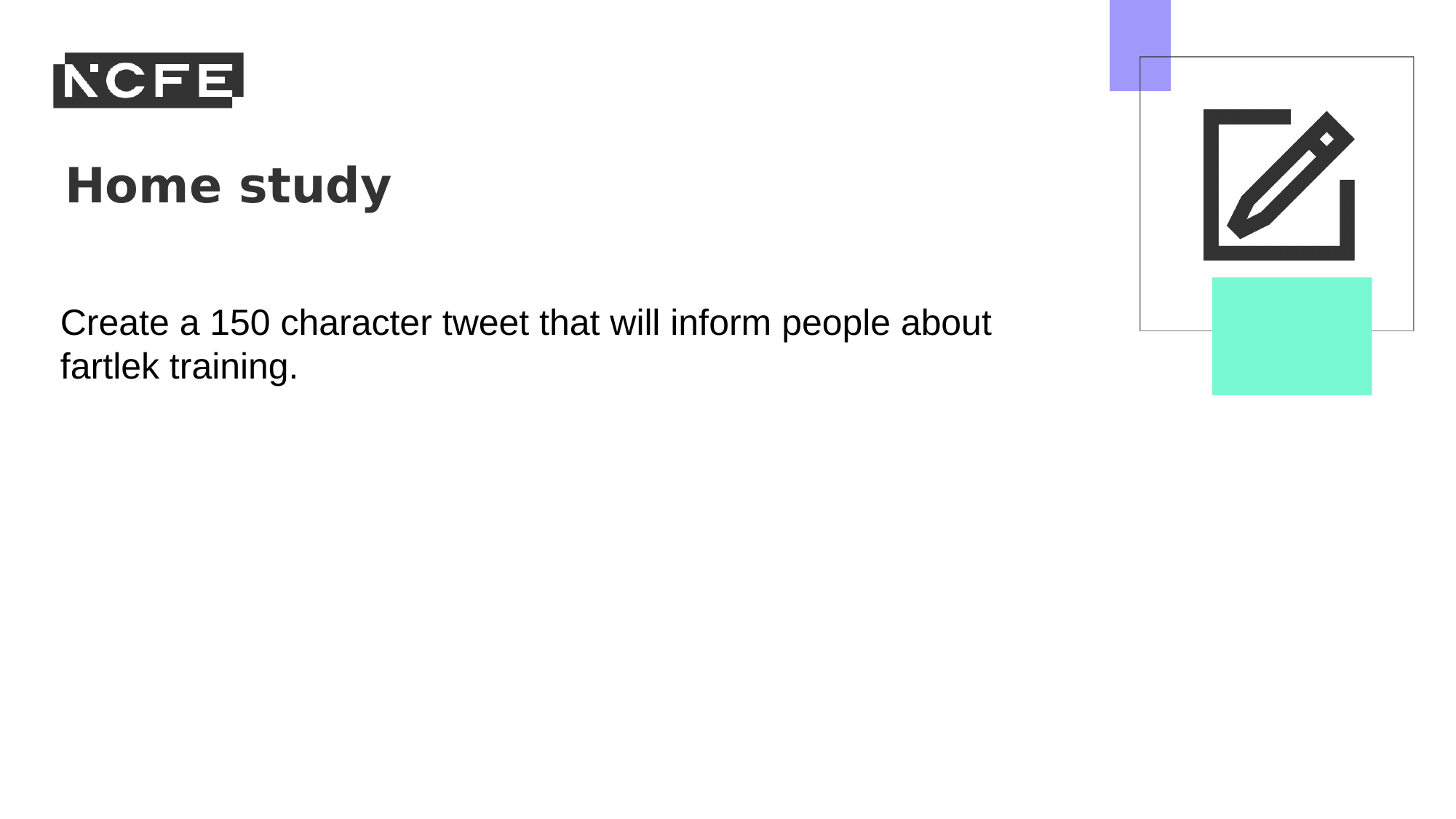

Create a 150 character tweet that will inform people about fartlek training.